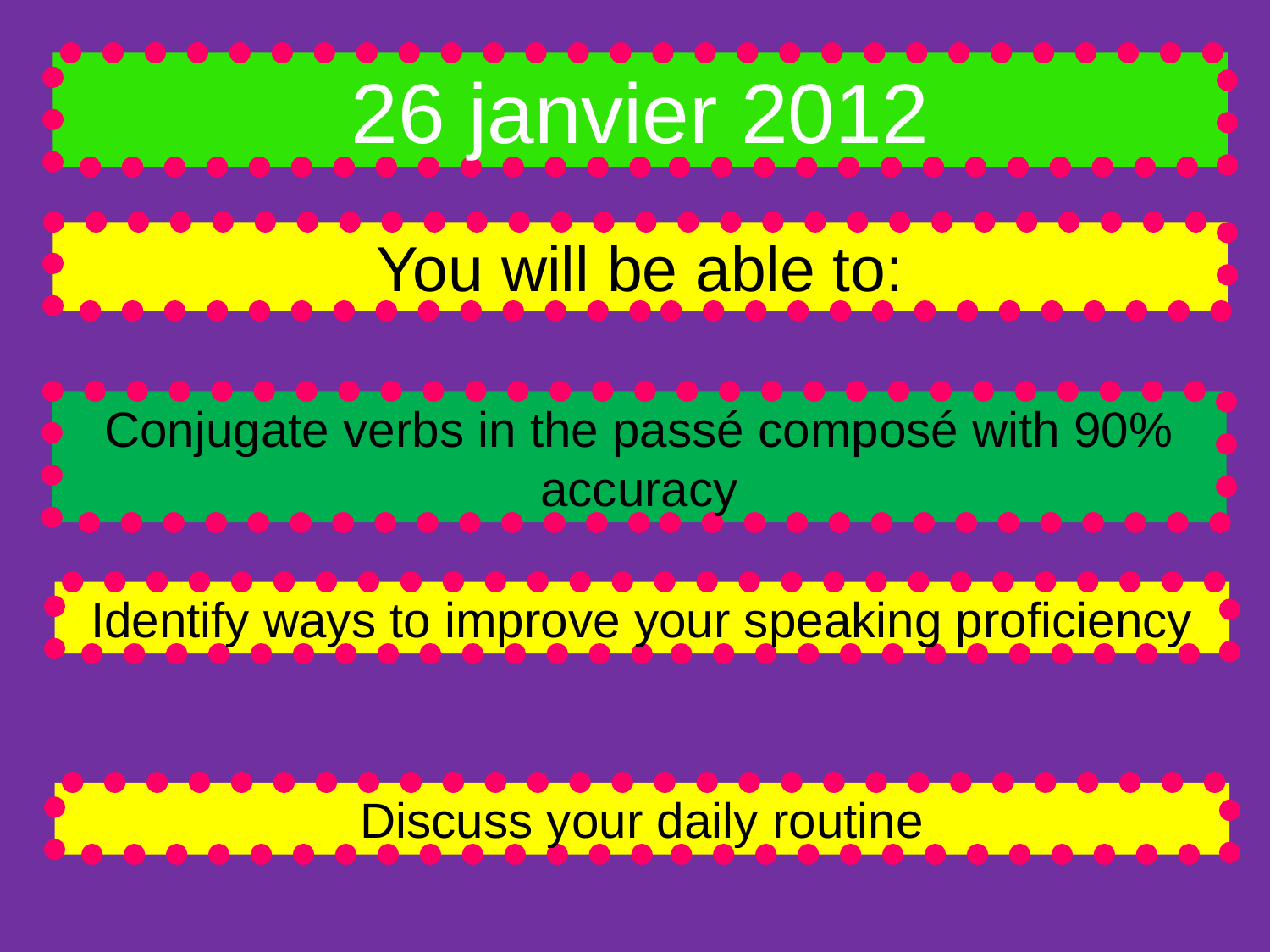

26 janvier 2012
You will be able to:
Conjugate verbs in the passé composé with 90% accuracy
Identify ways to improve your speaking proficiency
Discuss your daily routine